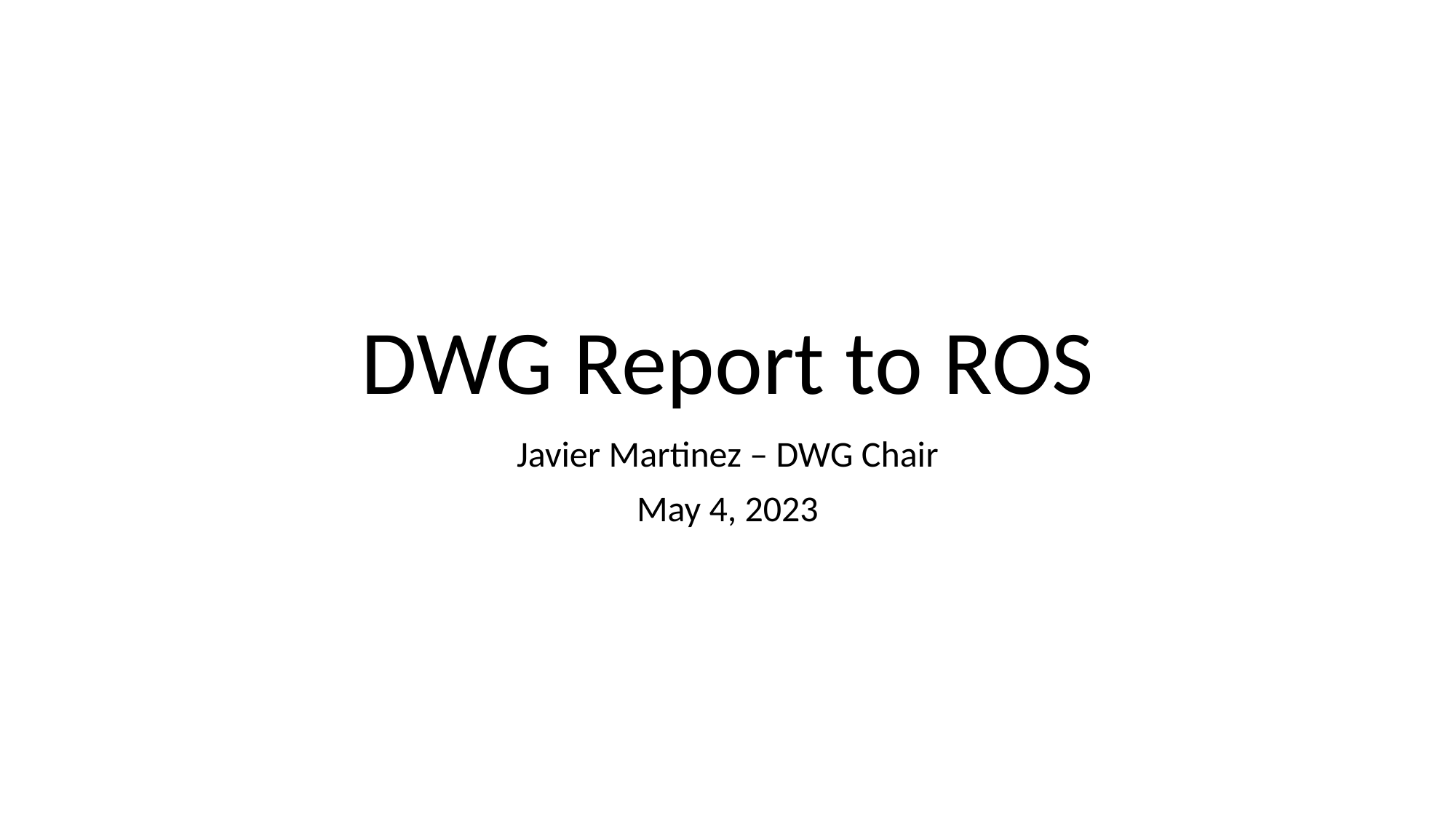

# DWG Report to ROS
Javier Martinez – DWG Chair
May 4, 2023